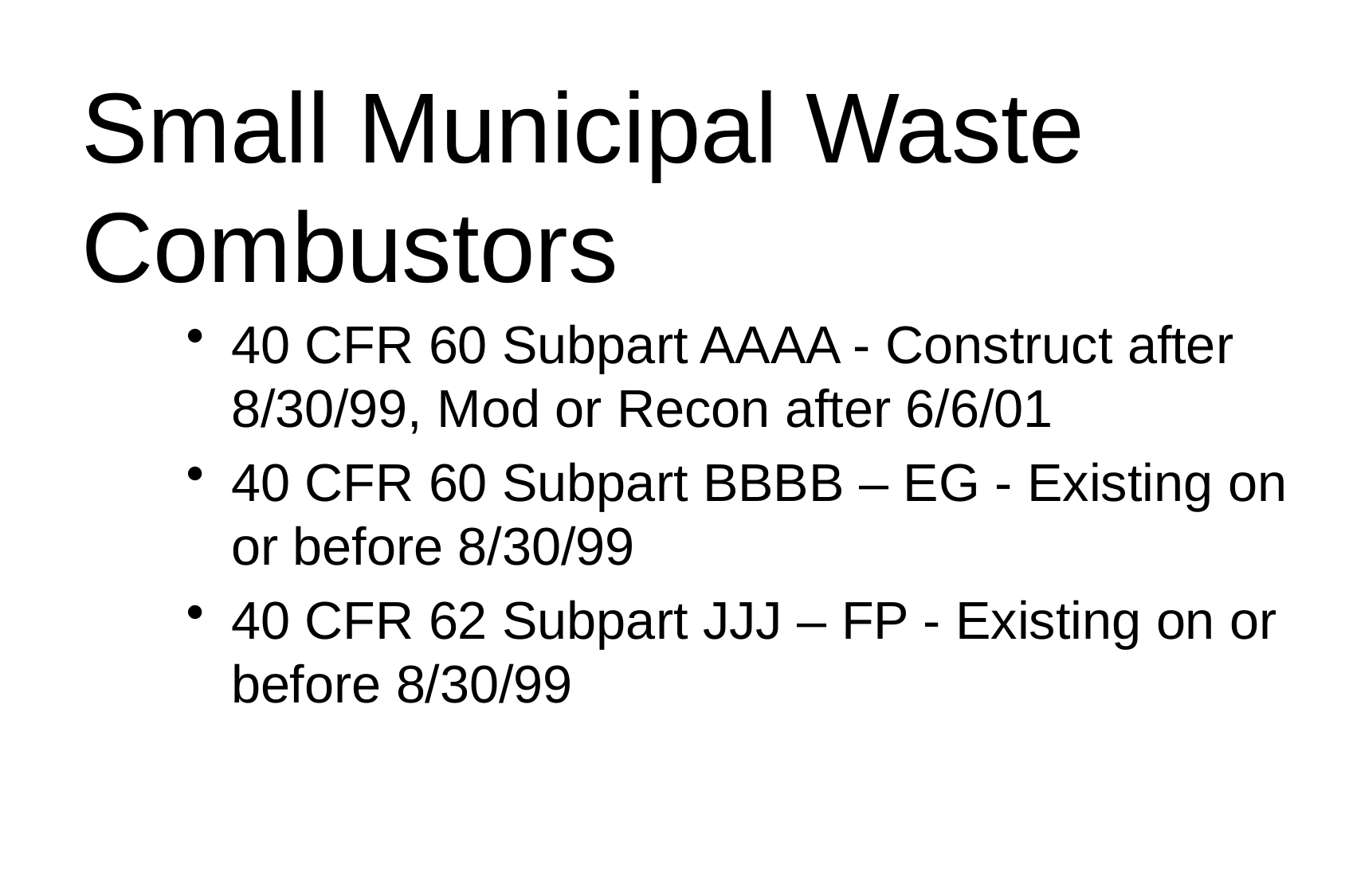

# Small Municipal Waste Combustors

40 CFR 60 Subpart AAAA - Construct after 8/30/99, Mod or Recon after 6/6/01
40 CFR 60 Subpart BBBB – EG - Existing on or before 8/30/99
40 CFR 62 Subpart JJJ – FP - Existing on or before 8/30/99